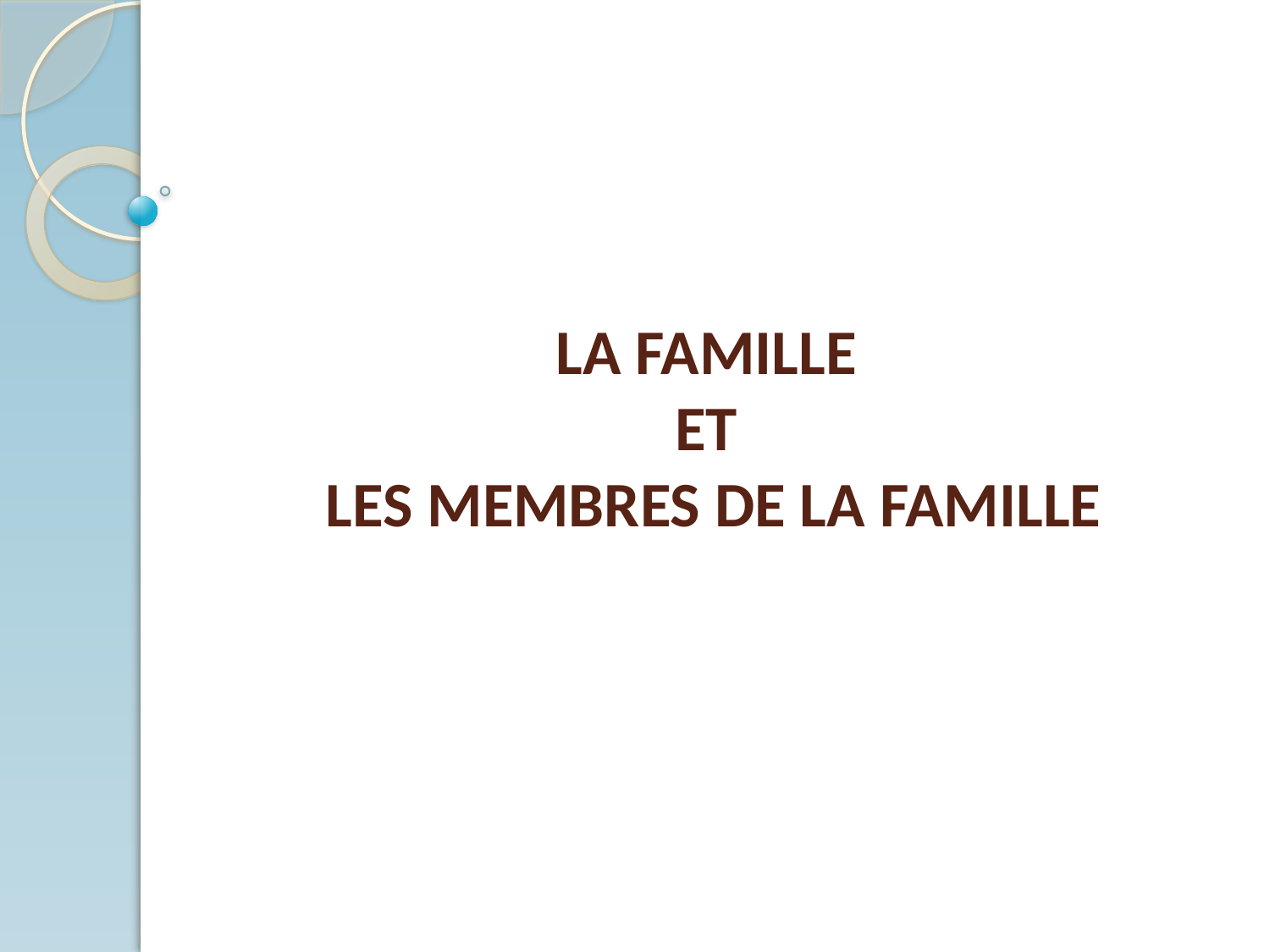

# LA FAMILLE ET LES MEMBRES DE LA FAMILLE